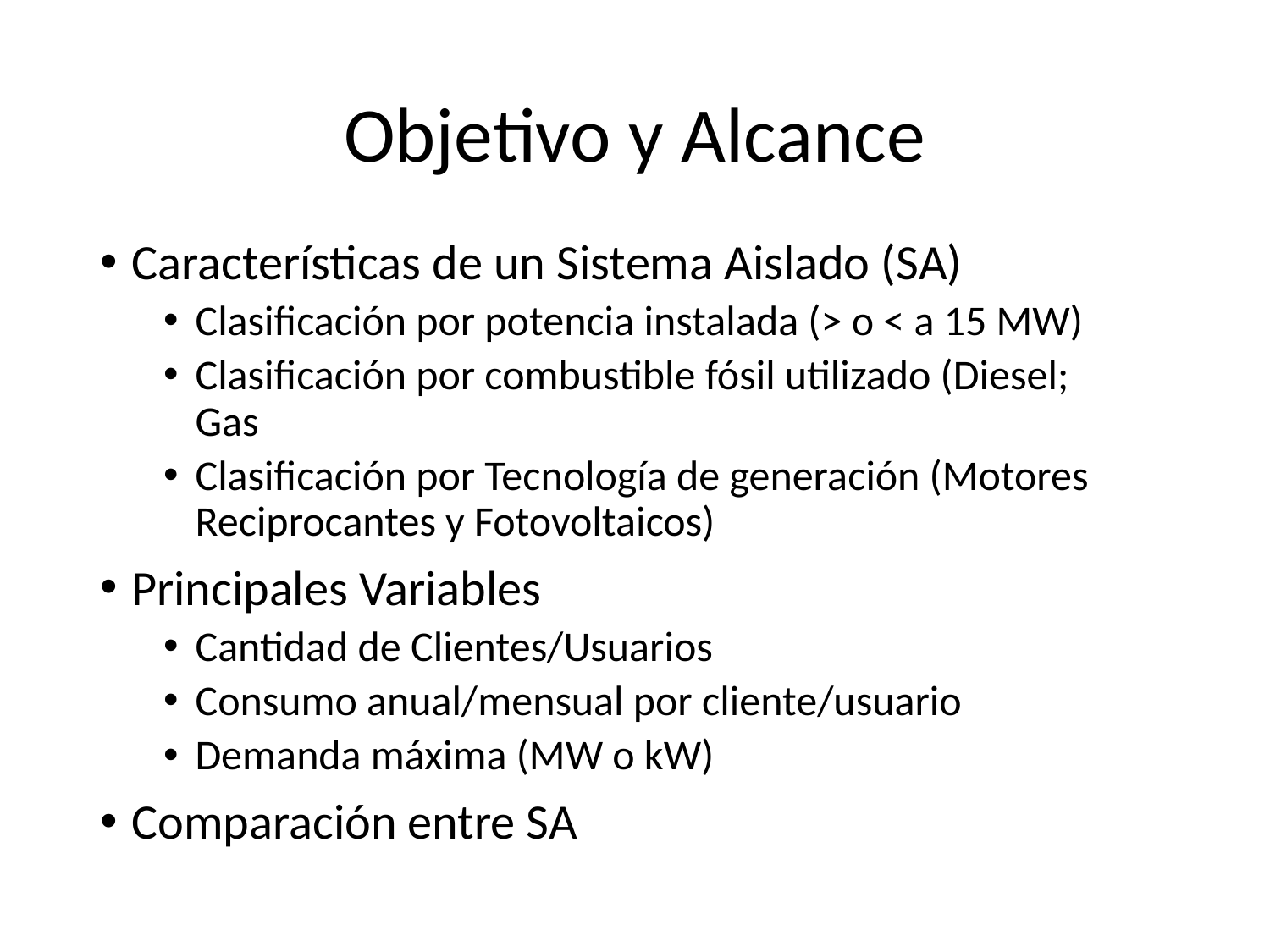

# Objetivo y Alcance
Características de un Sistema Aislado (SA)
Clasificación por potencia instalada (> o < a 15 MW)
Clasificación por combustible fósil utilizado (Diesel; Gas
Clasificación por Tecnología de generación (Motores Reciprocantes y Fotovoltaicos)
Principales Variables
Cantidad de Clientes/Usuarios
Consumo anual/mensual por cliente/usuario
Demanda máxima (MW o kW)
Comparación entre SA